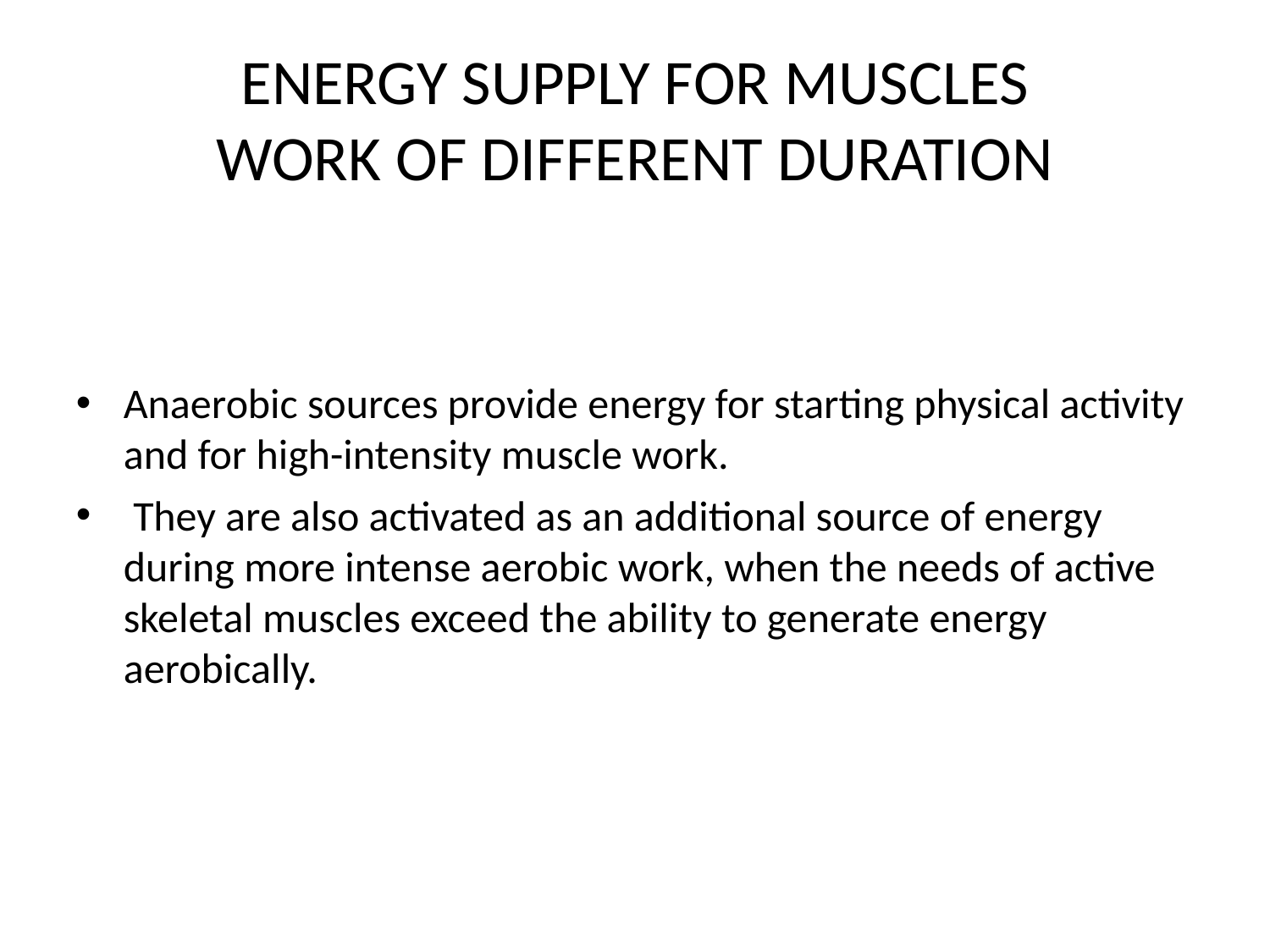

ENERGY SUPPLY FOR MUSCLES
WORK OF DIFFERENT DURATION
Anaerobic sources provide energy for starting physical activity and for high-intensity muscle work.
 They are also activated as an additional source of energy during more intense aerobic work, when the needs of active skeletal muscles exceed the ability to generate energy aerobically.